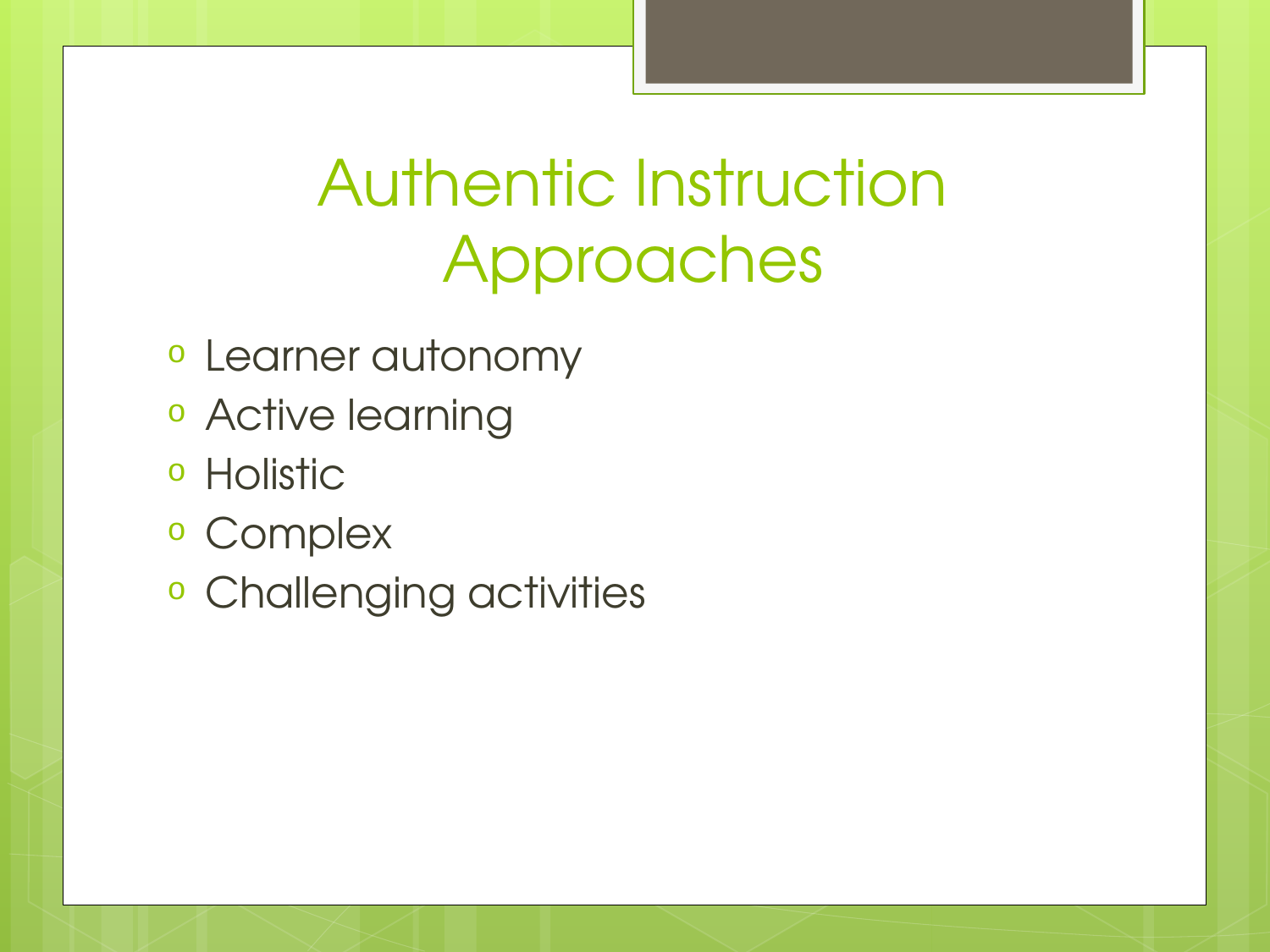

# Authentic Instruction Approaches
Learner autonomy
Active learning
Holistic
Complex
Challenging activities